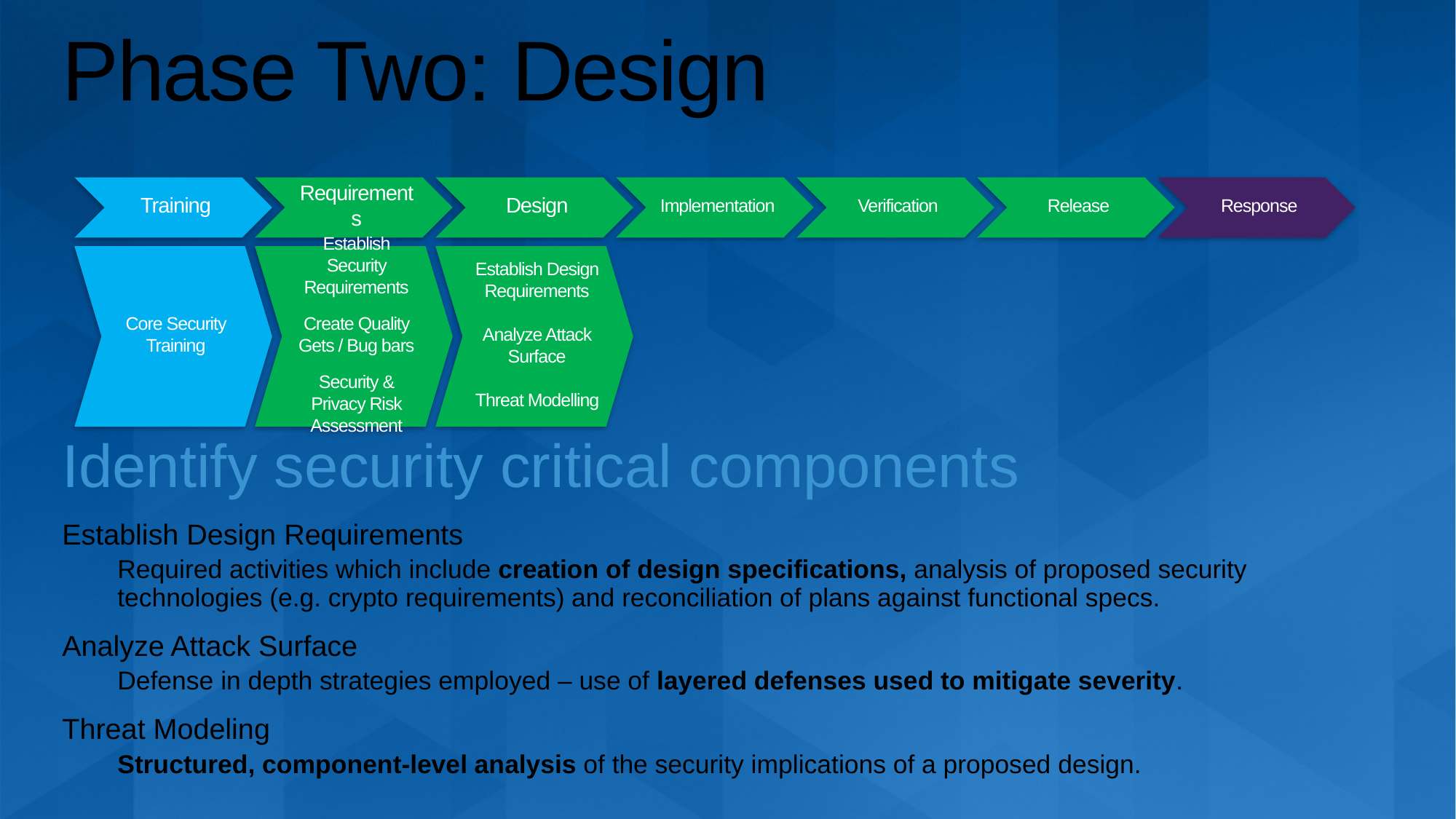

# Phase Two: Design
Training
Requirements
Design
Implementation
Verification
Release
Response
Core Security Training
Establish Security Requirements

Create Quality Gets / Bug bars

Security & Privacy Risk Assessment
Establish Design Requirements

Analyze Attack Surface

Threat Modelling
Identify security critical components

Establish Design Requirements
Required activities which include creation of design specifications, analysis of proposed security technologies (e.g. crypto requirements) and reconciliation of plans against functional specs.

Analyze Attack Surface
Defense in depth strategies employed – use of layered defenses used to mitigate severity.

Threat Modeling
Structured, component-level analysis of the security implications of a proposed design.